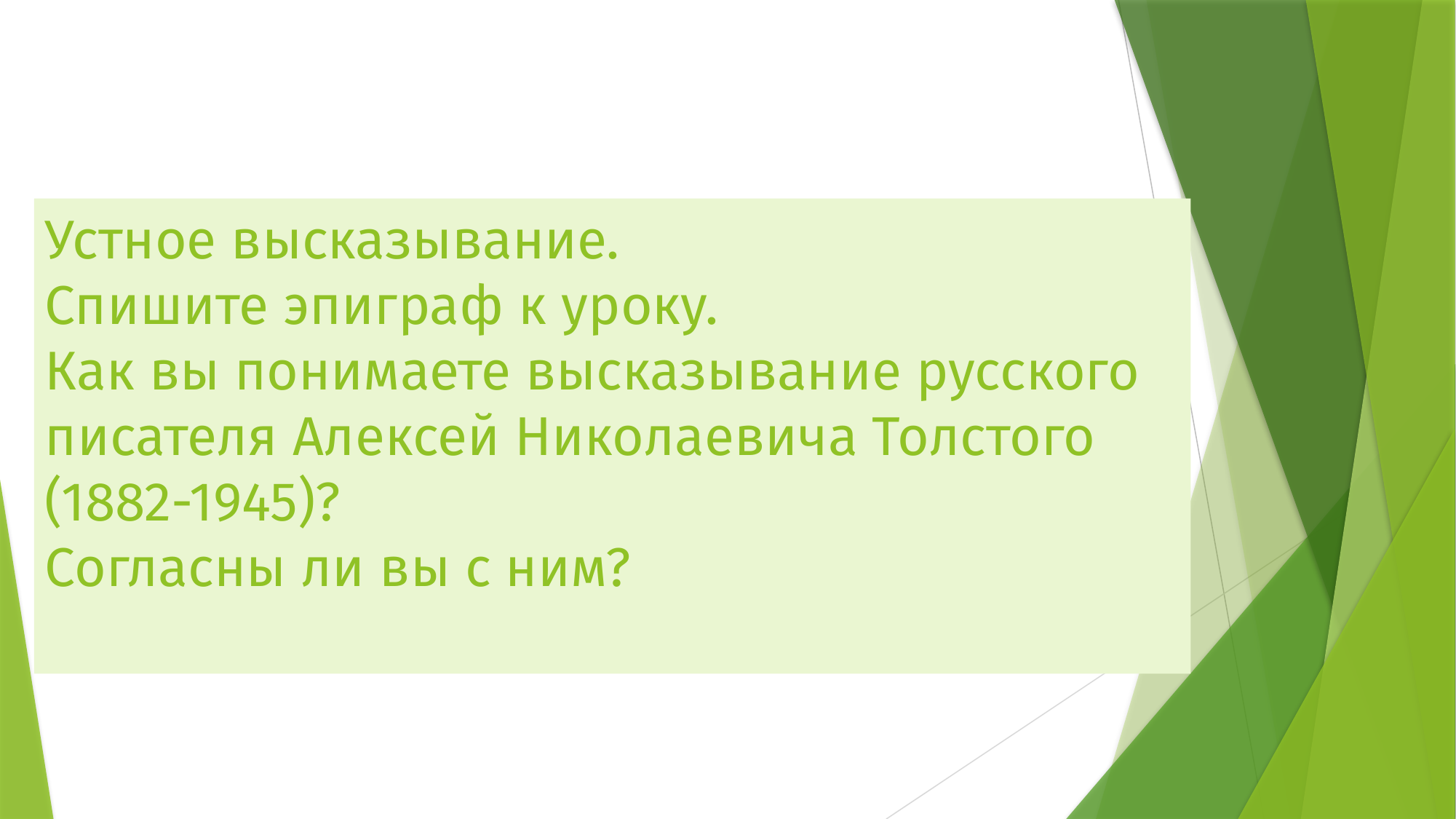

# Устное высказывание. Спишите эпиграф к уроку. Как вы понимаете высказывание русского писателя Алексей Николаевича Толстого (1882-1945)? Согласны ли вы с ним?